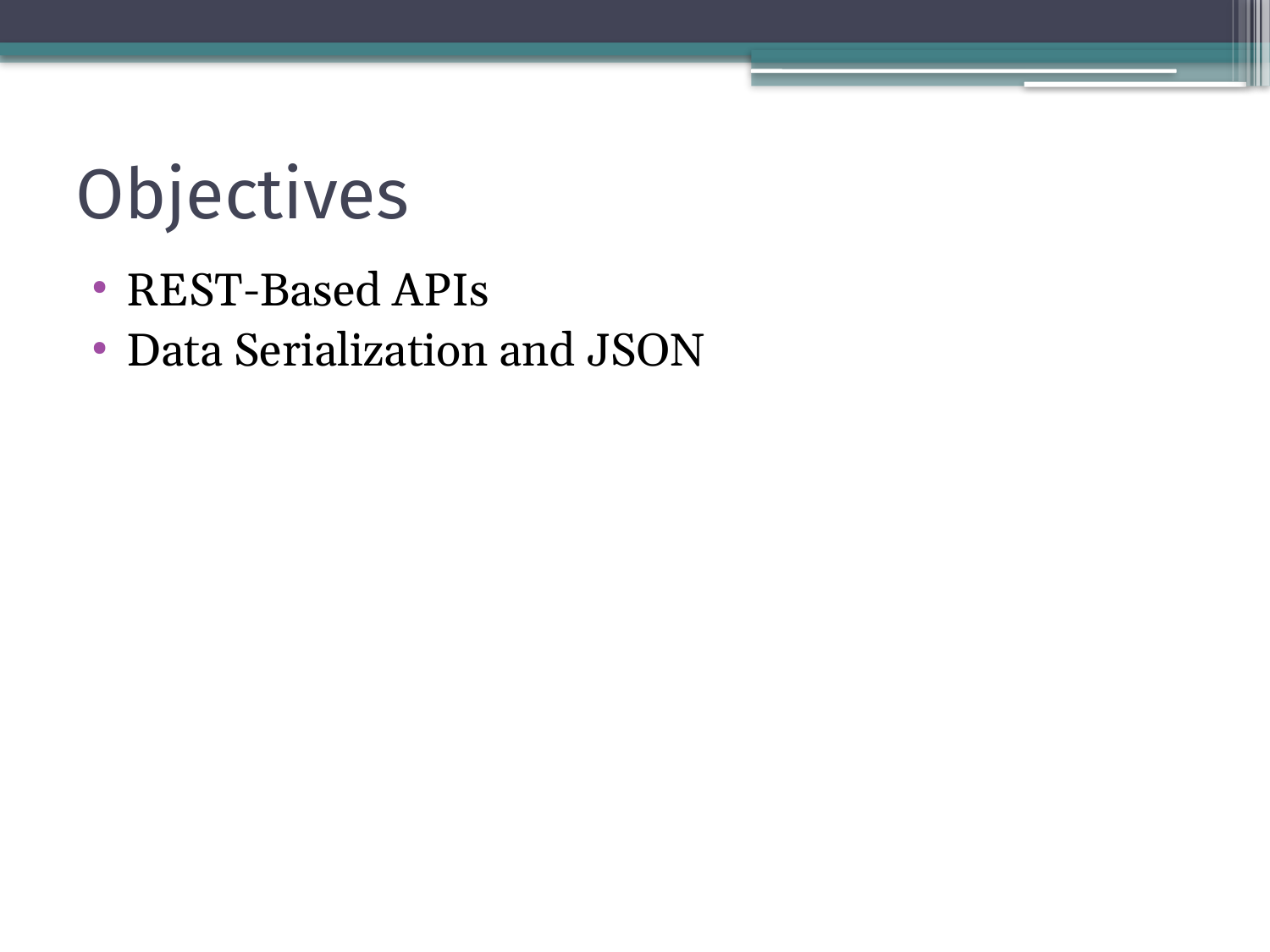

# Objectives
REST-Based APIs
Data Serialization and JSON